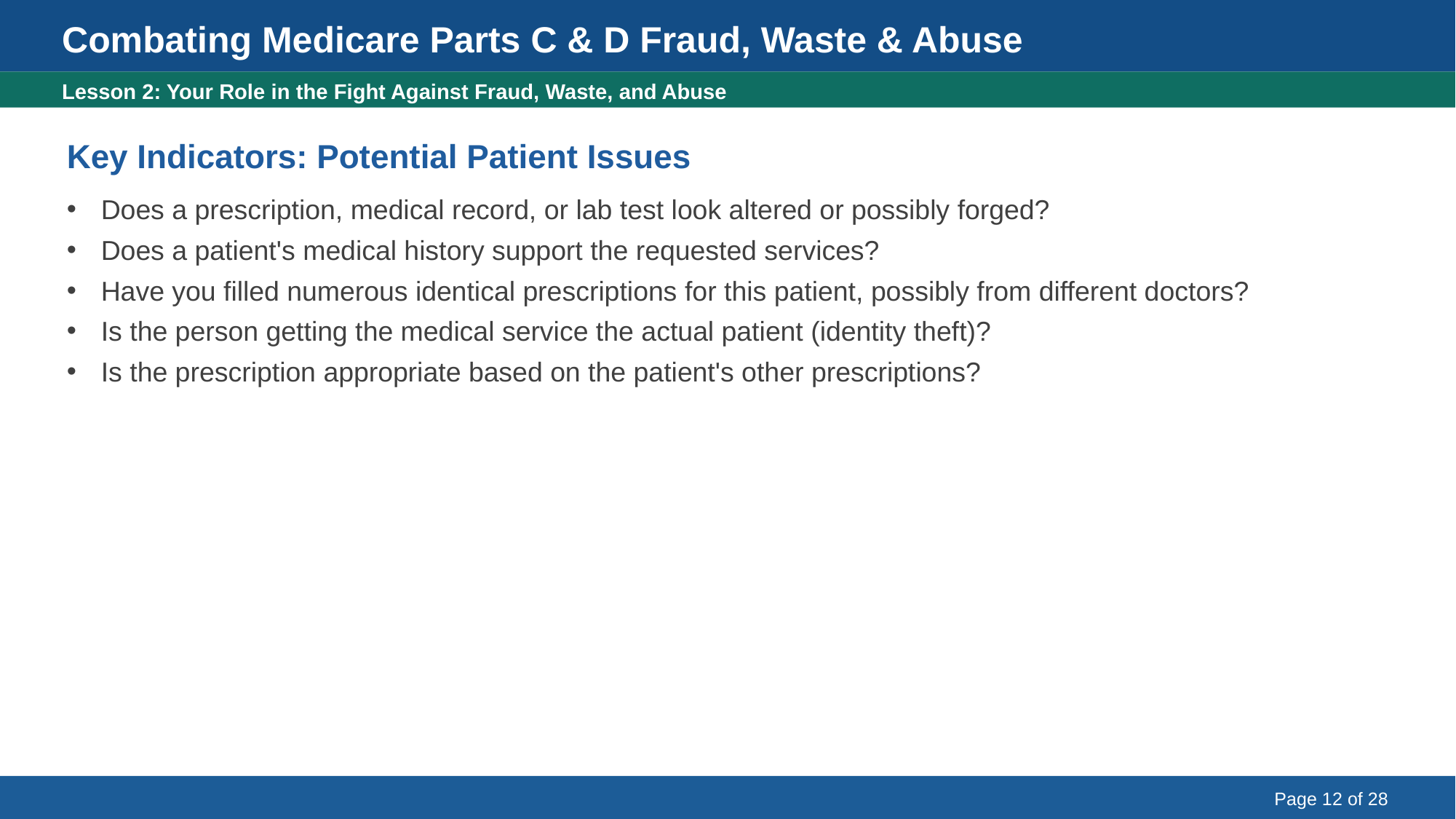

Combating Medicare Parts C & D Fraud, Waste & Abuse
Key Indicators: Potential Patient Issues

Lesson 2: Your Role in the Fight Against Fraud, Waste, and Abuse
Key Indicators: Potential Patient Issues
Does a prescription, medical record, or lab test look altered or possibly forged?
Does a patient's medical history support the requested services?
Have you filled numerous identical prescriptions for this patient, possibly from different doctors?
Is the person getting the medical service the actual patient (identity theft)?
Is the prescription appropriate based on the patient's other prescriptions?

Page 12 of 28